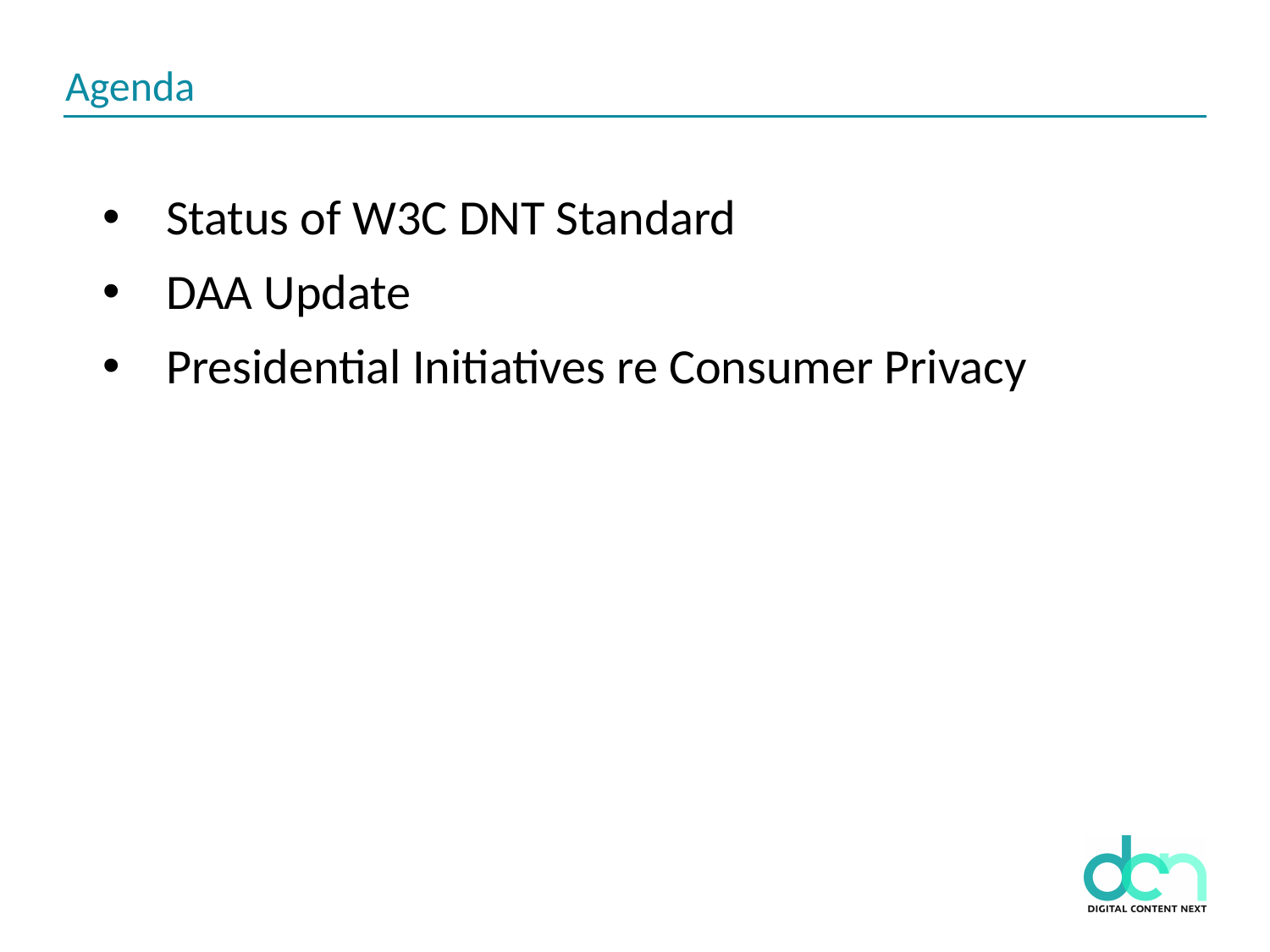

Agenda
Status of W3C DNT Standard
DAA Update
Presidential Initiatives re Consumer Privacy